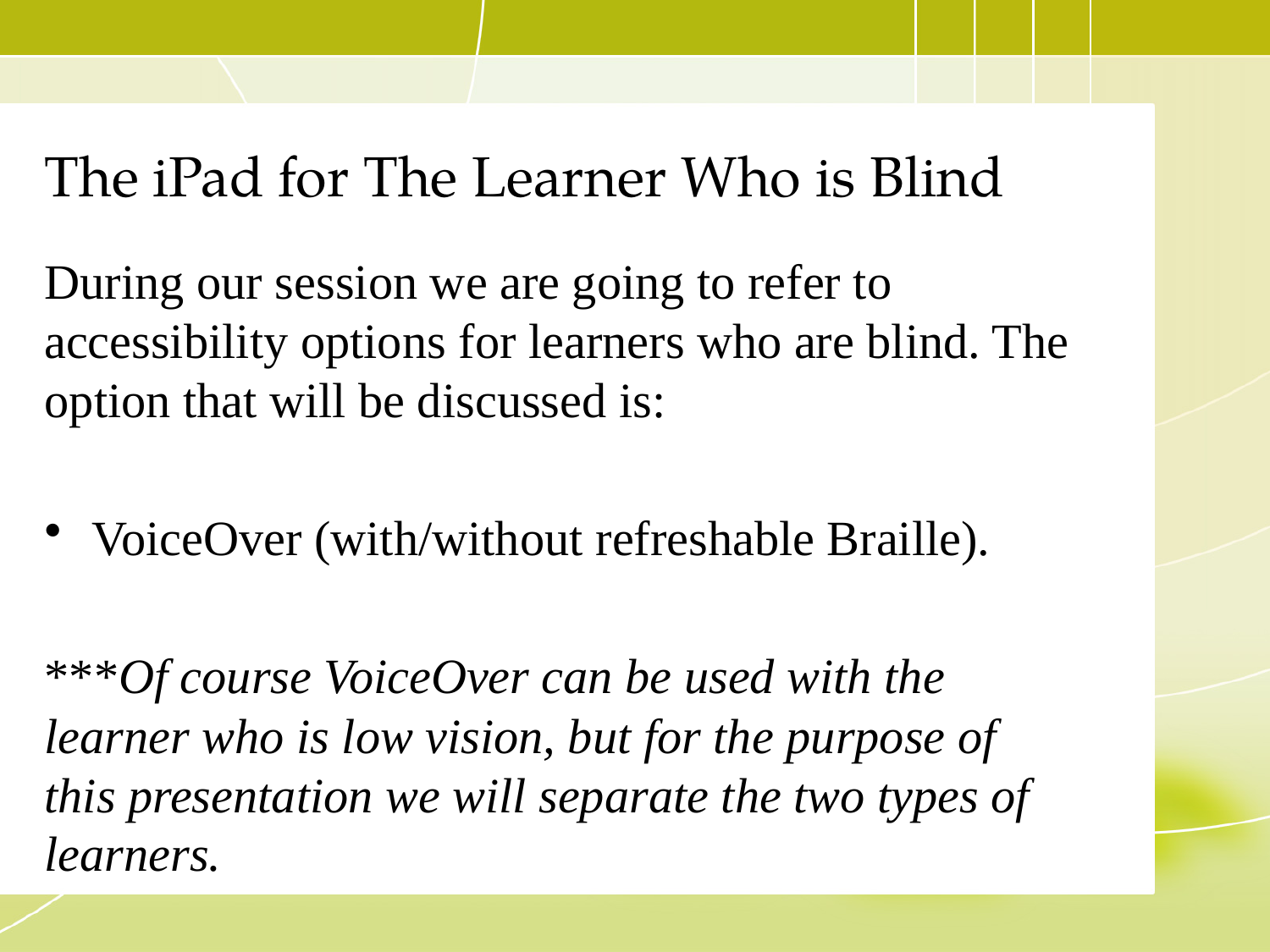

# The iPad for The Learner Who is Blind
During our session we are going to refer to accessibility options for learners who are blind. The option that will be discussed is:

VoiceOver (with/without refreshable Braille).

***Of course VoiceOver can be used with the learner who is low vision, but for the purpose of this presentation we will separate the two types of learners.